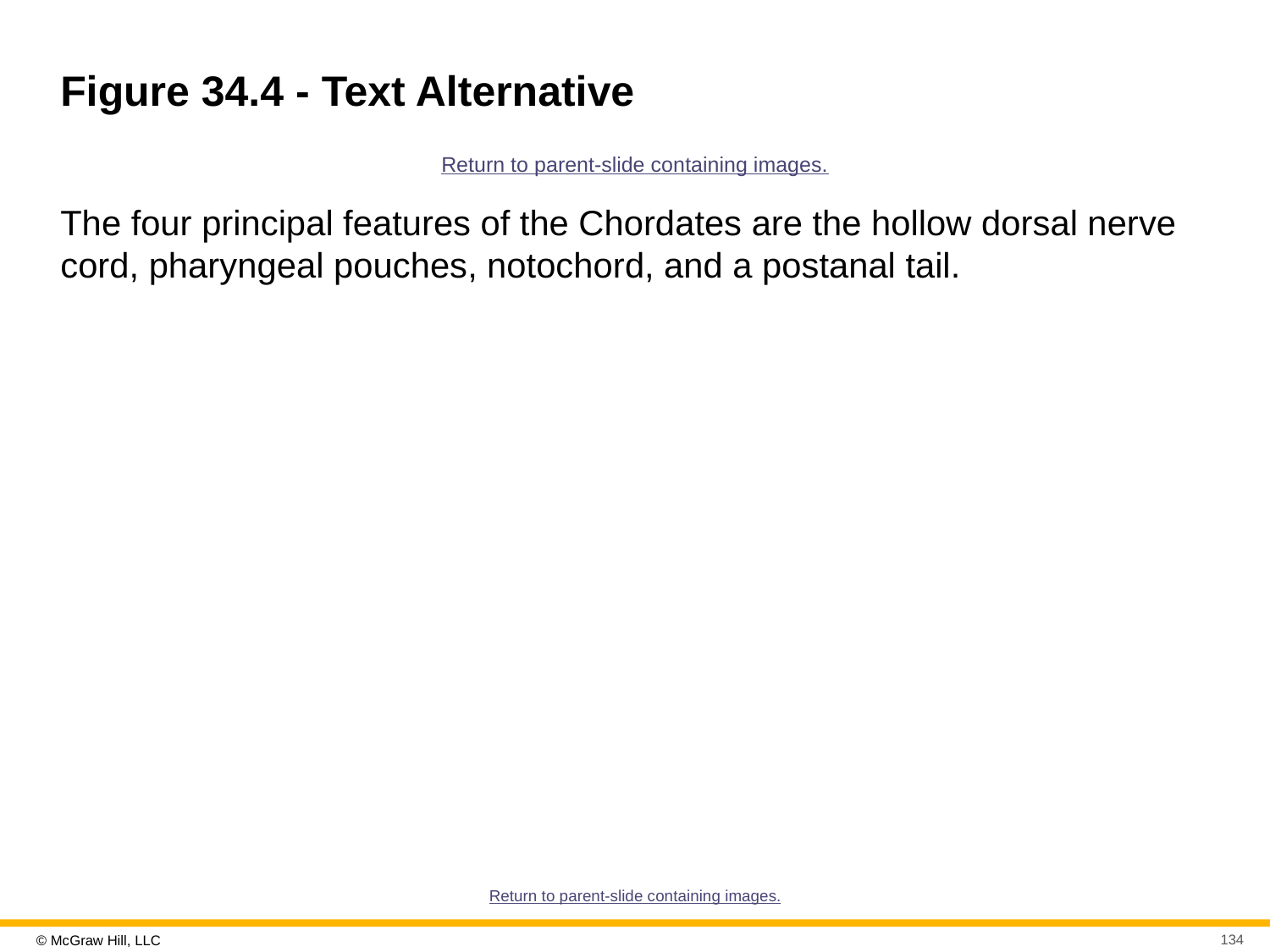

# Figure 34.4 - Text Alternative
Return to parent-slide containing images.
The four principal features of the Chordates are the hollow dorsal nerve cord, pharyngeal pouches, notochord, and a postanal tail.
Return to parent-slide containing images.
134